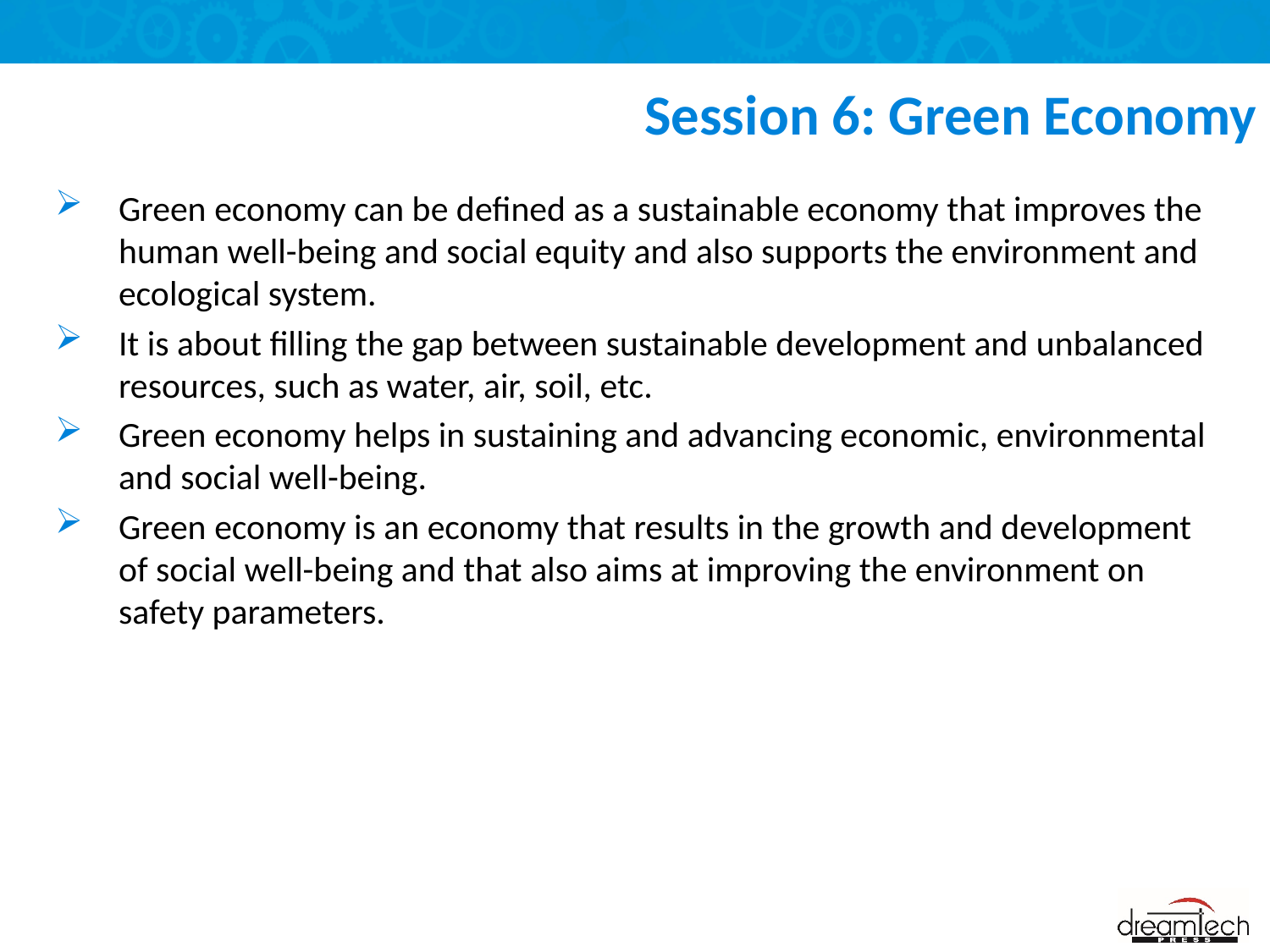

# Session 6: Green Economy
Green economy can be defined as a sustainable economy that improves the human well-being and social equity and also supports the environment and ecological system.
It is about filling the gap between sustainable development and unbalanced resources, such as water, air, soil, etc.
Green economy helps in sustaining and advancing economic, environmental and social well-being.
Green economy is an economy that results in the growth and development of social well-being and that also aims at improving the environment on safety parameters.